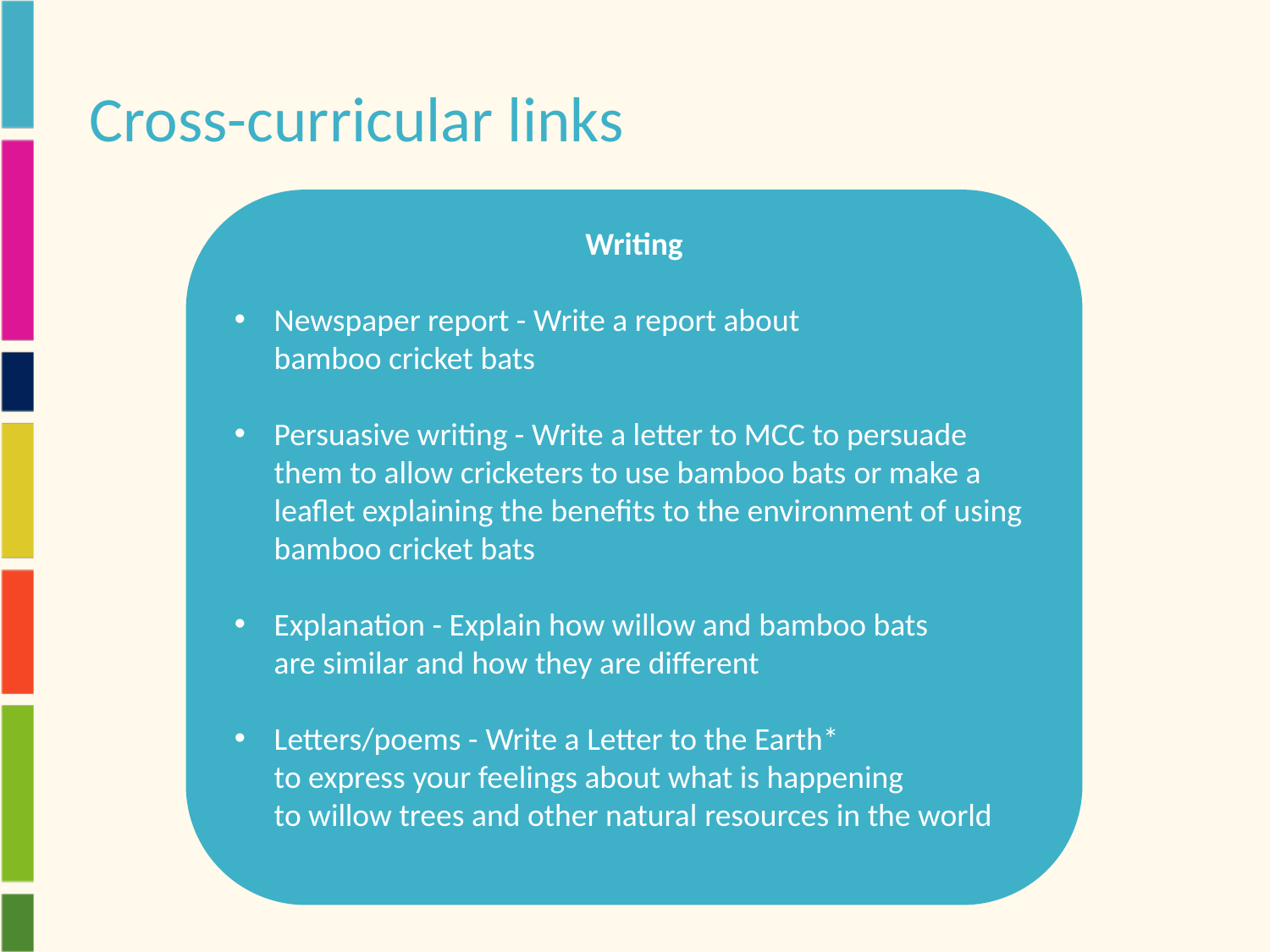

# Cross-curricular links
Writing

Newspaper report - Write a report about bamboo cricket bats
Persuasive writing - Write a letter to MCC to persuade them to allow cricketers to use bamboo bats or make a leaflet explaining the benefits to the environment of using bamboo cricket bats
Explanation - Explain how willow and bamboo bats are similar and how they are different
Letters/poems - Write a Letter to the Earth* to express your feelings about what is happening to willow trees and other natural resources in the world